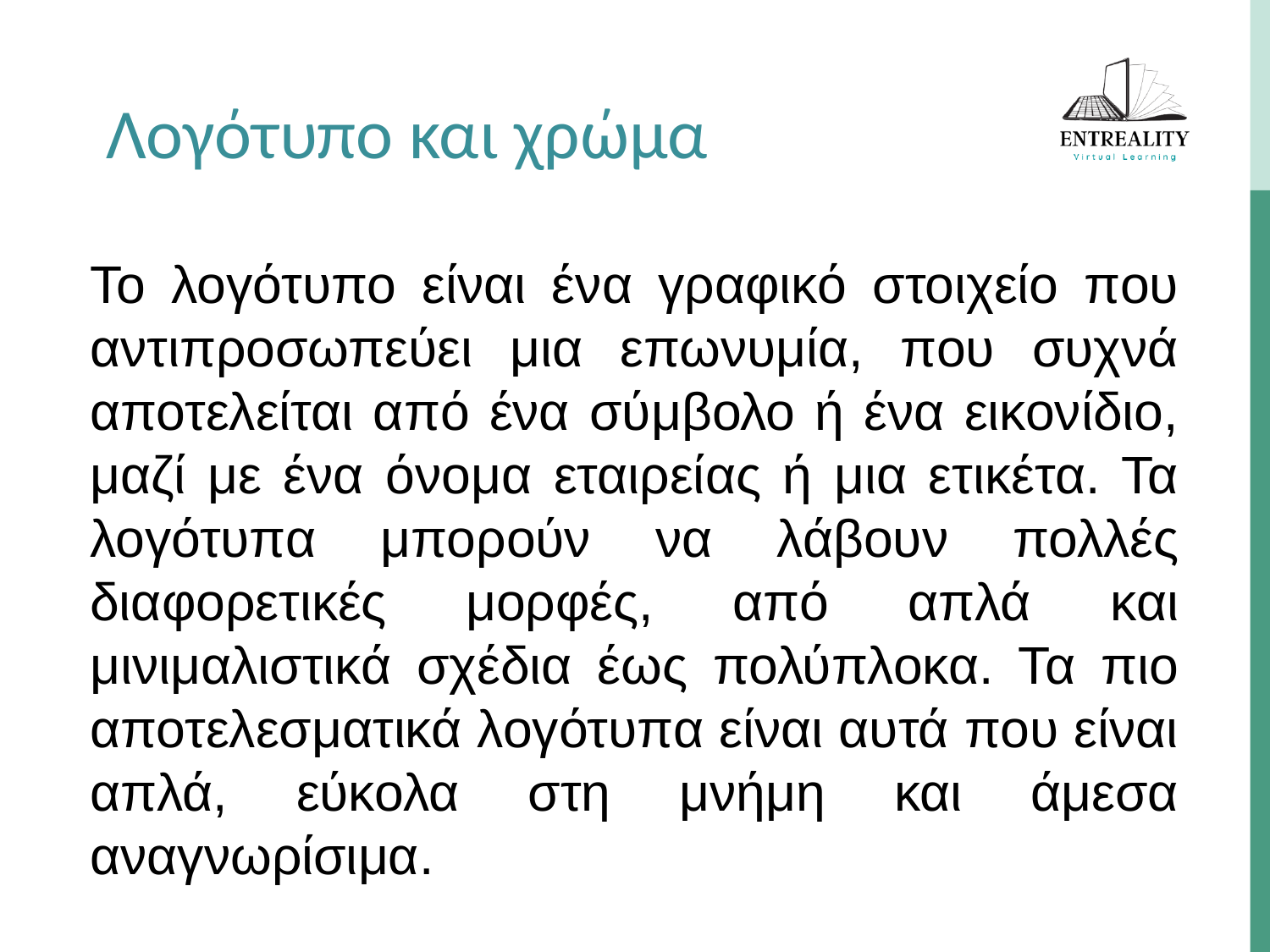

Λογότυπο και χρώμα

Το λογότυπο είναι ένα γραφικό στοιχείο που αντιπροσωπεύει μια επωνυμία, που συχνά αποτελείται από ένα σύμβολο ή ένα εικονίδιο, μαζί με ένα όνομα εταιρείας ή μια ετικέτα. Τα λογότυπα μπορούν να λάβουν πολλές διαφορετικές μορφές, από απλά και μινιμαλιστικά σχέδια έως πολύπλοκα. Τα πιο αποτελεσματικά λογότυπα είναι αυτά που είναι απλά, εύκολα στη μνήμη και άμεσα αναγνωρίσιμα.